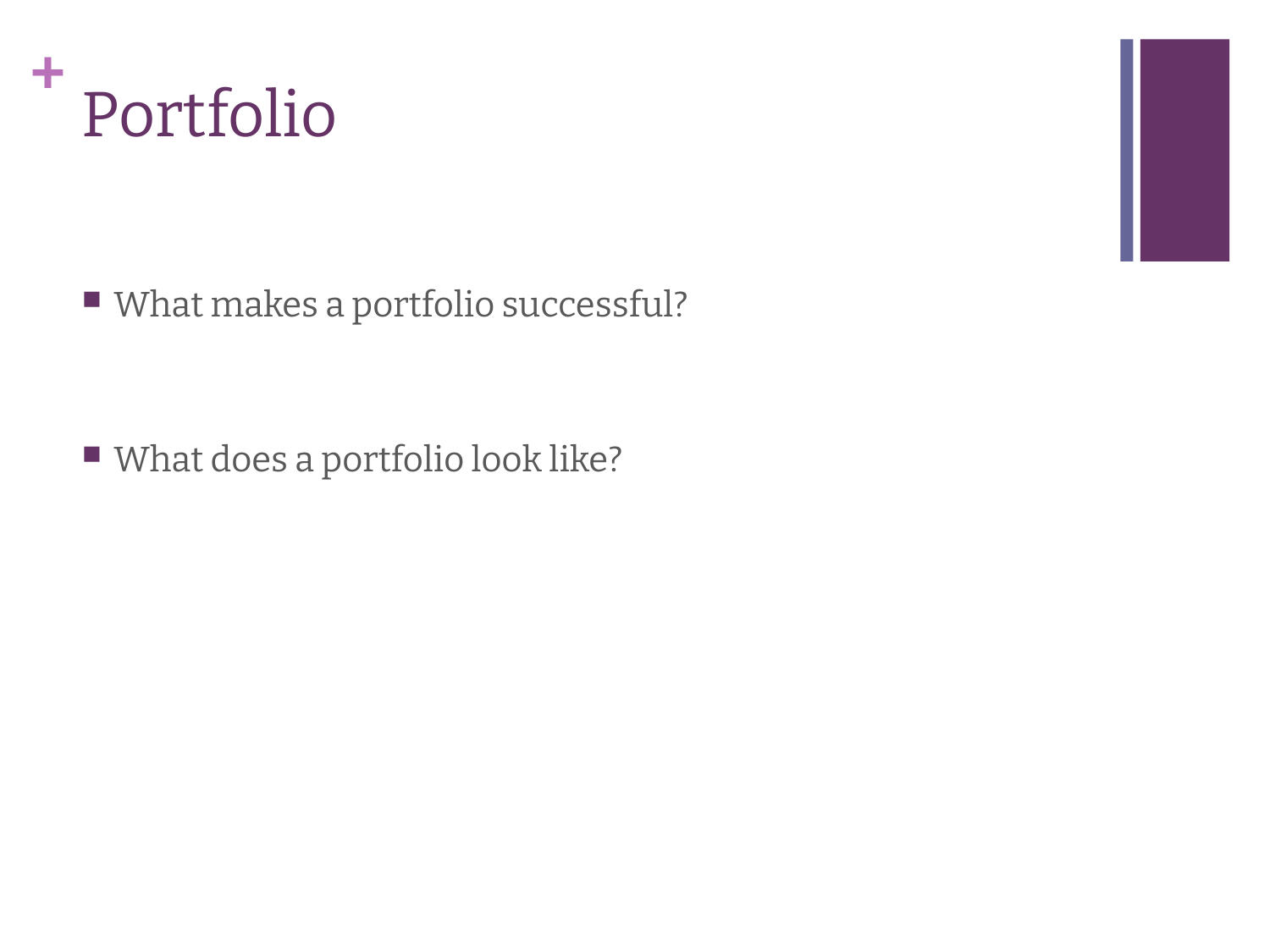

# Portfolio
What makes a portfolio successful?

What does a portfolio look like?